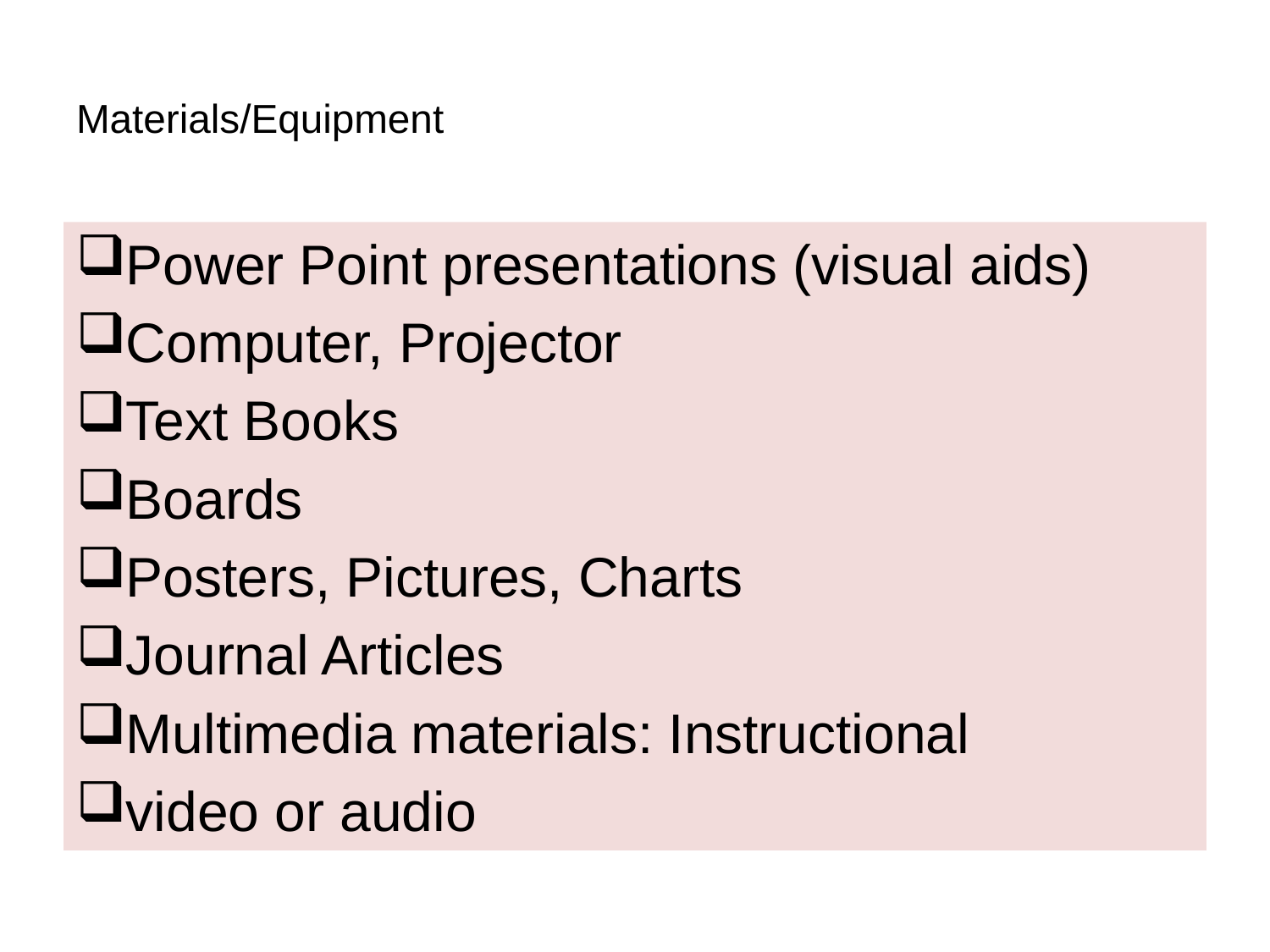

# Materials/Equipment
Power Point presentations (visual aids)
Computer, Projector
Text Books
Boards
Posters, Pictures, Charts
Journal Articles
Multimedia materials: Instructional
video or audio